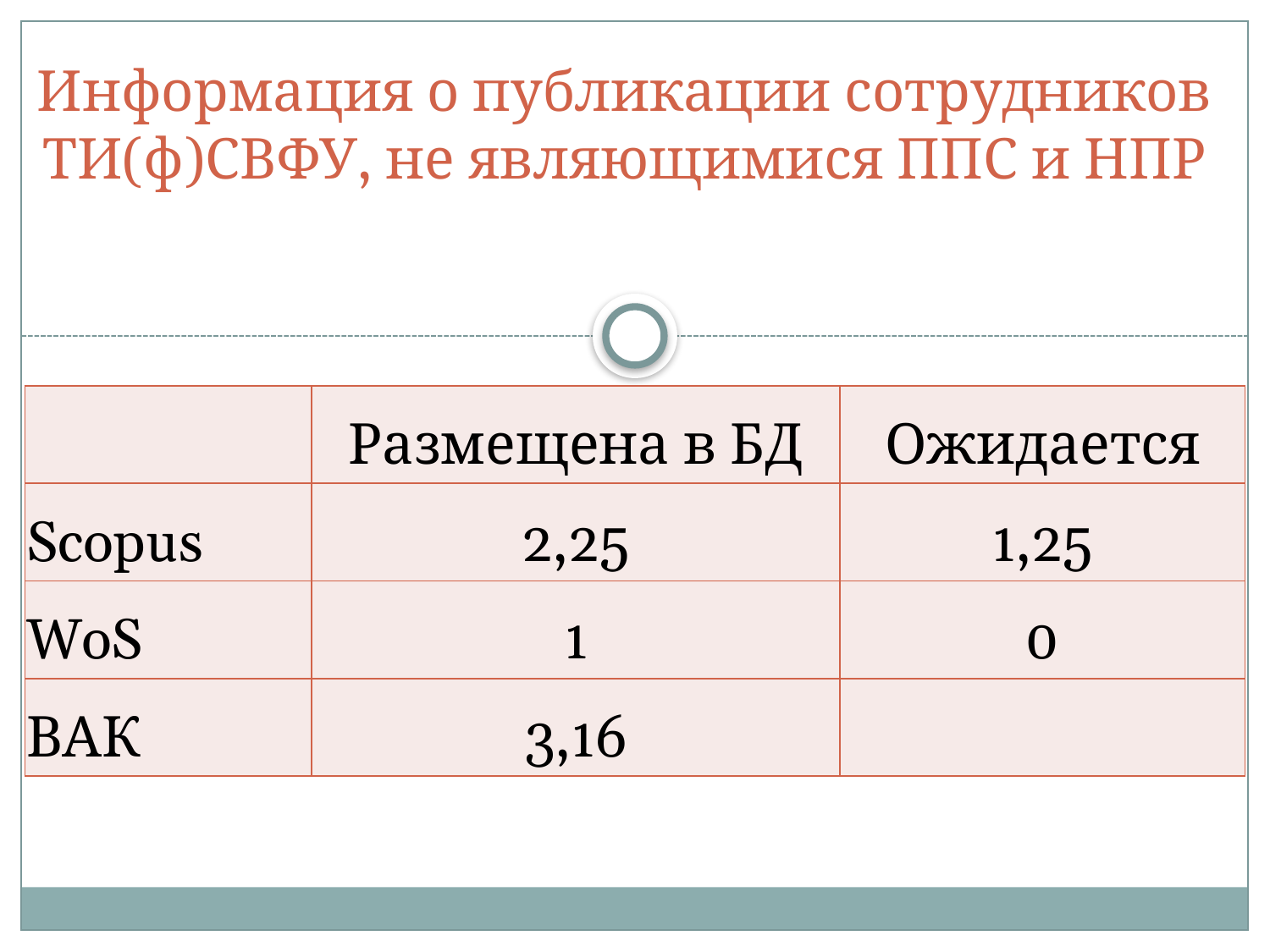

# Информация о публикации сотрудников ТИ(ф)СВФУ, не являющимися ППС и НПР
|  | Размещена в БД | Ожидается |
| --- | --- | --- |
| Scopus | 2,25 | 1,25 |
| WoS | 1 | 0 |
| ВАК | 3,16 |  |